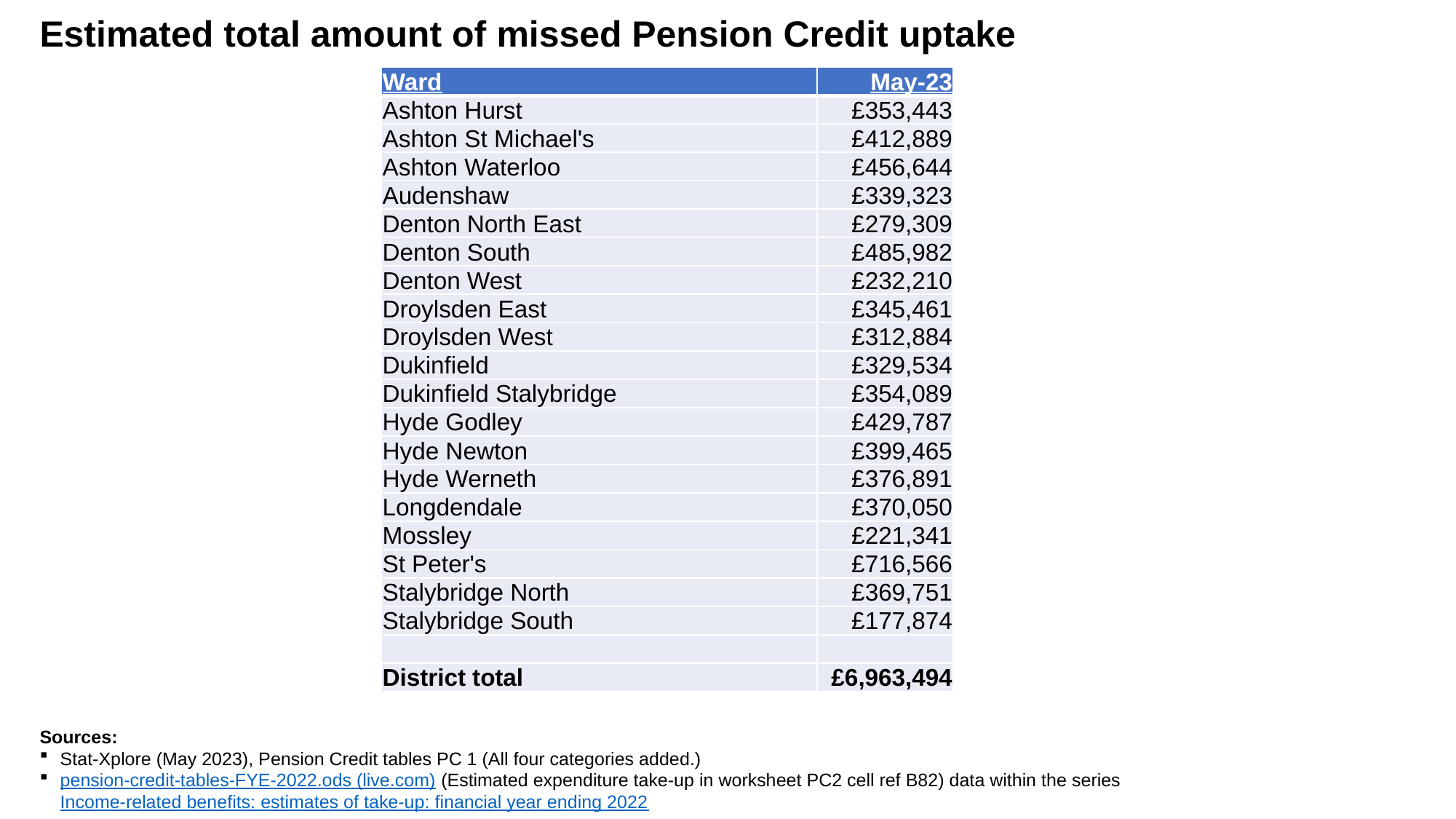

Estimated total amount of missed Pension Credit uptake
Estimated total amount of missed Pension Credit uptake
| Ward | May-23 |
| --- | --- |
| Ashton Hurst | £353,443 |
| Ashton St Michael's | £412,889 |
| Ashton Waterloo | £456,644 |
| Audenshaw | £339,323 |
| Denton North East | £279,309 |
| Denton South | £485,982 |
| Denton West | £232,210 |
| Droylsden East | £345,461 |
| Droylsden West | £312,884 |
| Dukinfield | £329,534 |
| Dukinfield Stalybridge | £354,089 |
| Hyde Godley | £429,787 |
| Hyde Newton | £399,465 |
| Hyde Werneth | £376,891 |
| Longdendale | £370,050 |
| Mossley | £221,341 |
| St Peter's | £716,566 |
| Stalybridge North | £369,751 |
| Stalybridge South | £177,874 |
|  |  |
| District total | £6,963,494 |
Sources:
Stat-Xplore (May 2023), Pension Credit tables PC 1 (All four categories added.)
pension-credit-tables-FYE-2022.ods (live.com) (Estimated expenditure take-up in worksheet PC2 cell ref B82) data within the series  Income-related benefits: estimates of take-up: financial year ending 2022